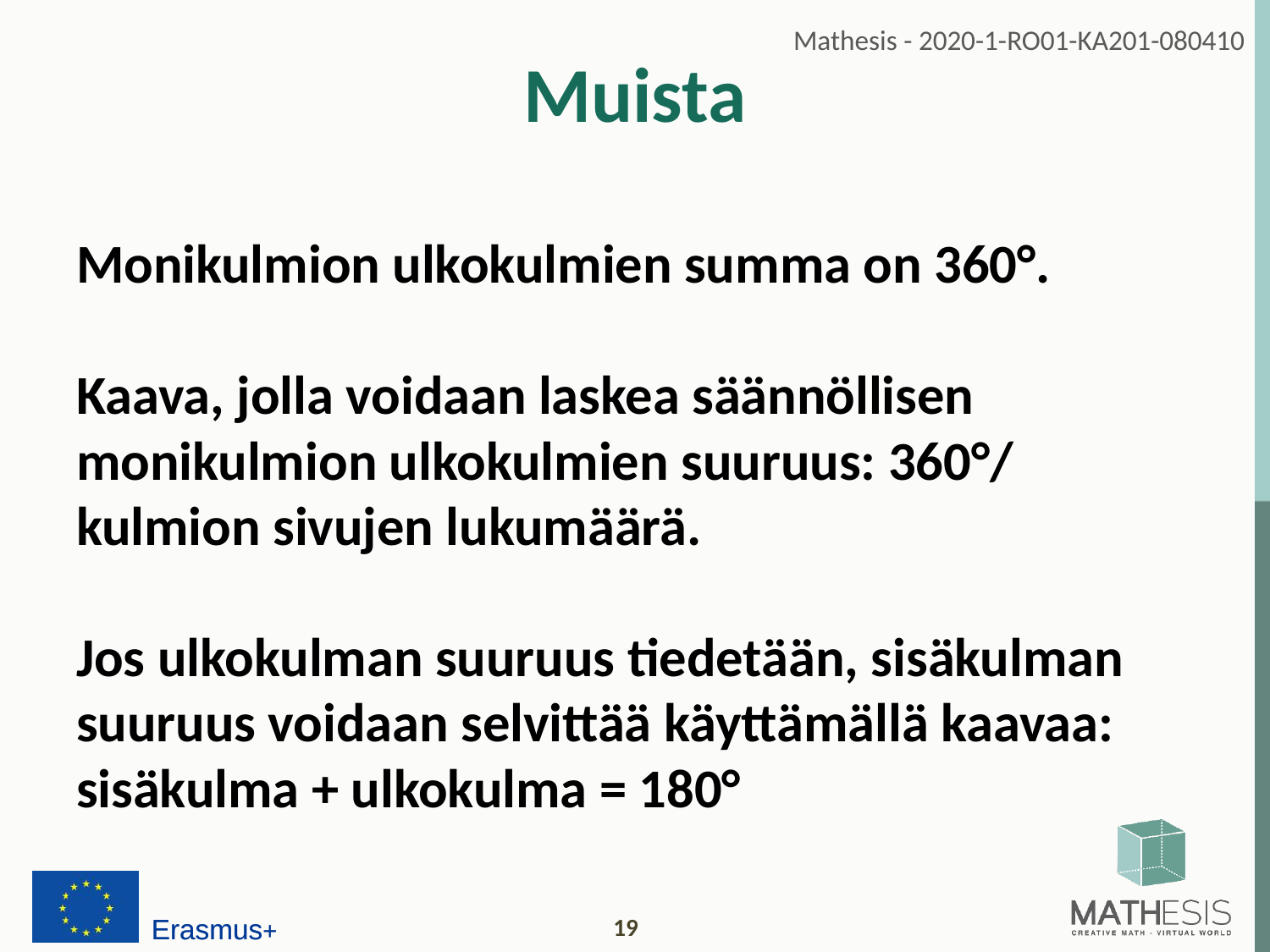

# Muista
Monikulmion ulkokulmien summa on 360°.

Kaava, jolla voidaan laskea säännöllisen monikulmion ulkokulmien suuruus: 360°/ kulmion sivujen lukumäärä.

Jos ulkokulman suuruus tiedetään, sisäkulman suuruus voidaan selvittää käyttämällä kaavaa: sisäkulma + ulkokulma = 180°